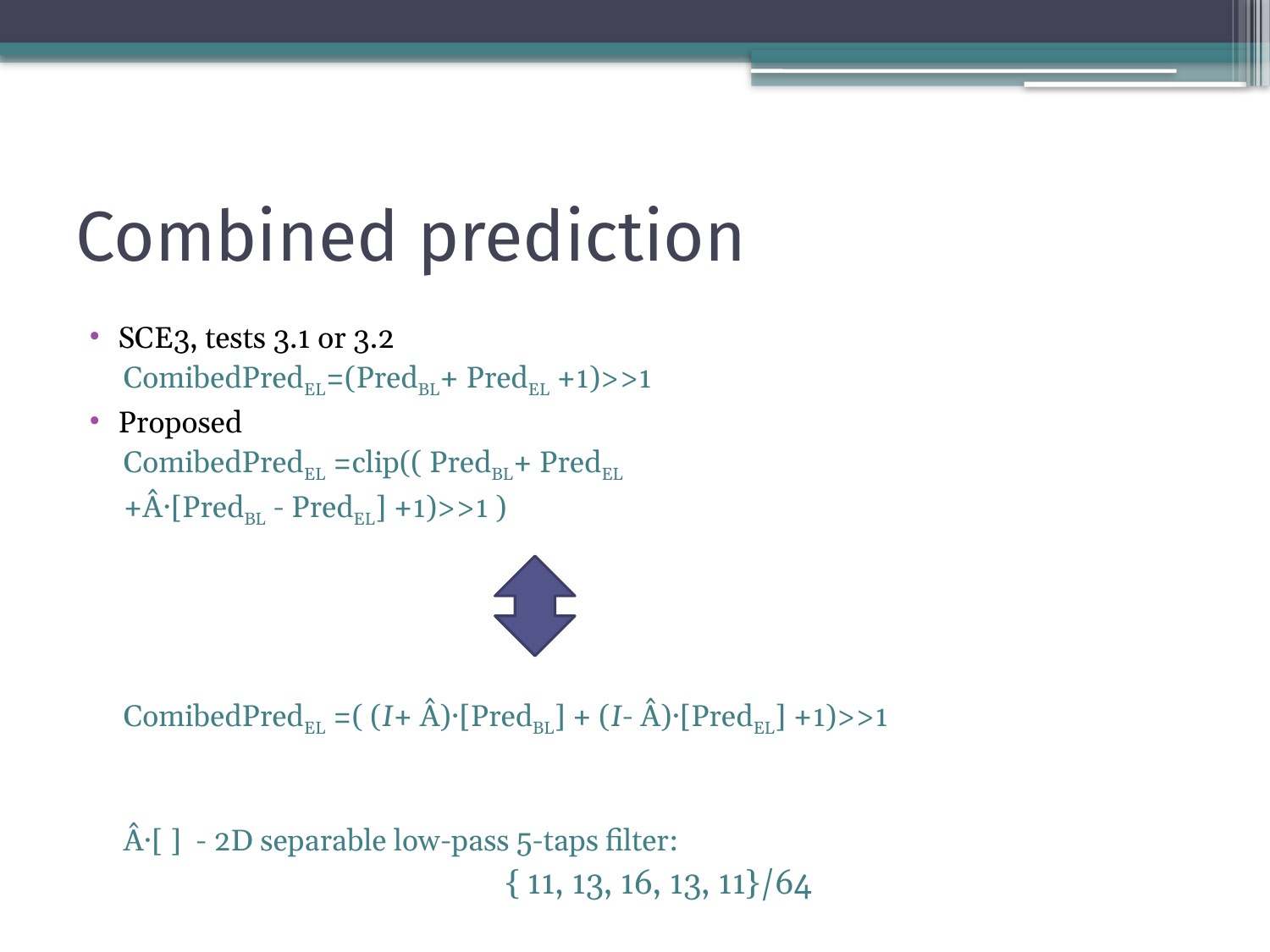

# Combined prediction
SCE3, tests 3.1 or 3.2
ComibedPredEL=(PredBL+ PredEL +1)>>1
Proposed
ComibedPredEL =clip(( PredBL+ PredEL
+Â·[PredBL - PredEL] +1)>>1 )

ComibedPredEL =( (I+ Â)·[PredBL] + (I- Â)·[PredEL] +1)>>1

Â·[ ]  - 2D separable low-pass 5-taps filter:
{ 11, 13, 16, 13, 11}/64